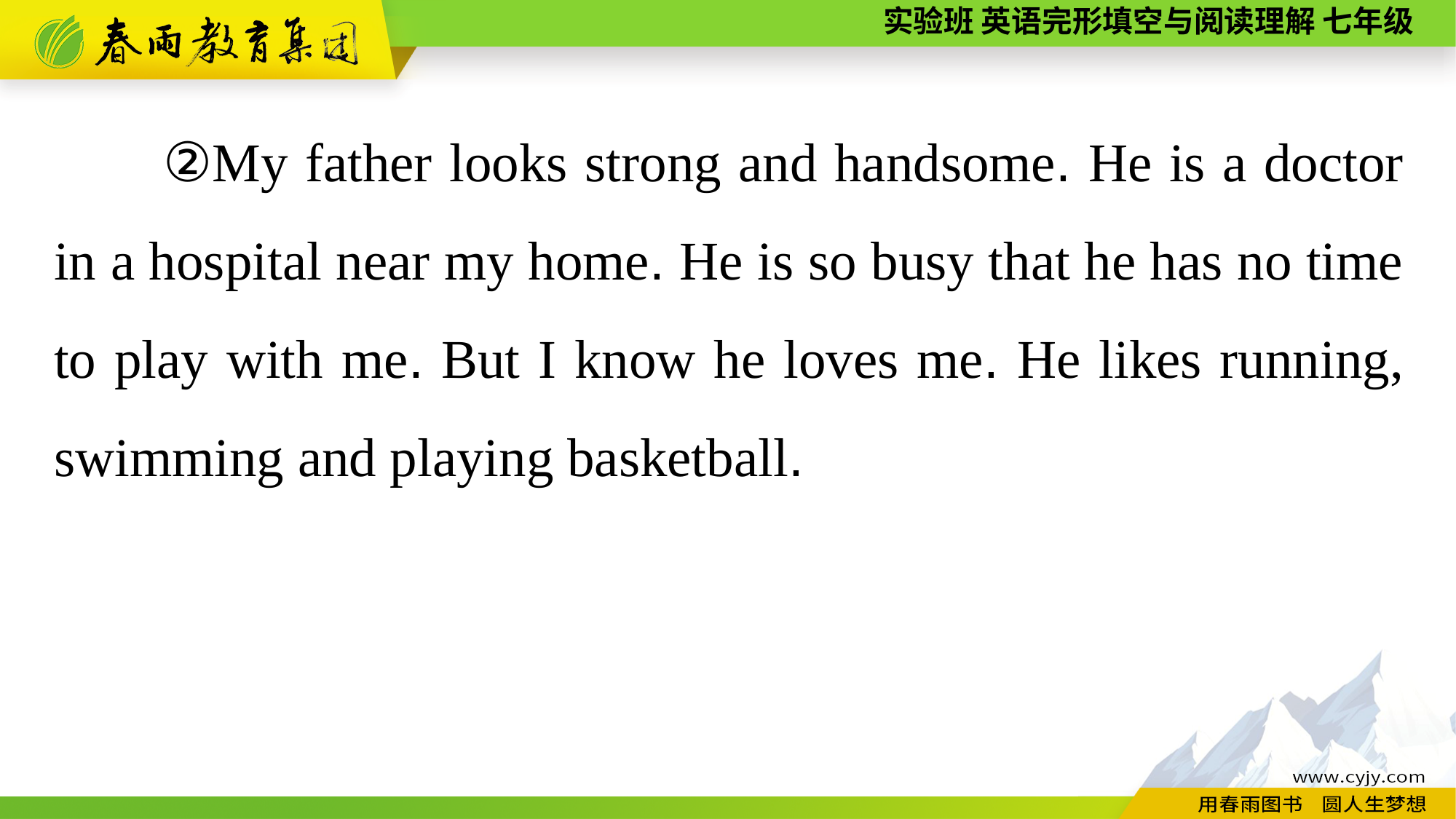

②My father looks strong and handsome. He is a doctor in a hospital near my home. He is so busy that he has no time to play with me. But I know he loves me. He likes running, swimming and playing basketball.